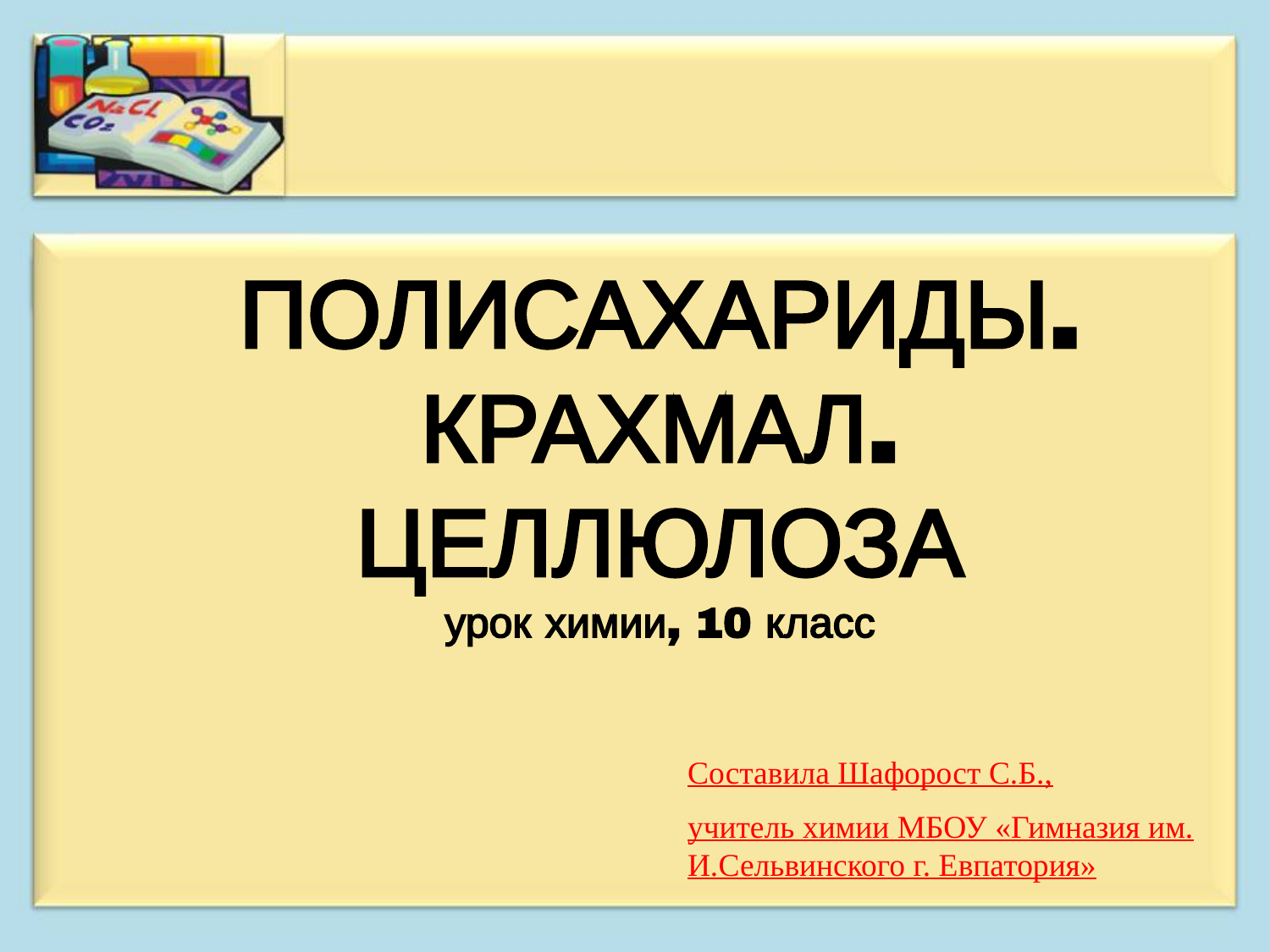

ПОЛИСАХАРИДЫ.
КРАХМАЛ. ЦЕЛЛЮЛОЗА
урок химии, 10 класс
Составила Шафорост С.Б.,
учитель химии МБОУ «Гимназия им. И.Сельвинского г. Евпатория»